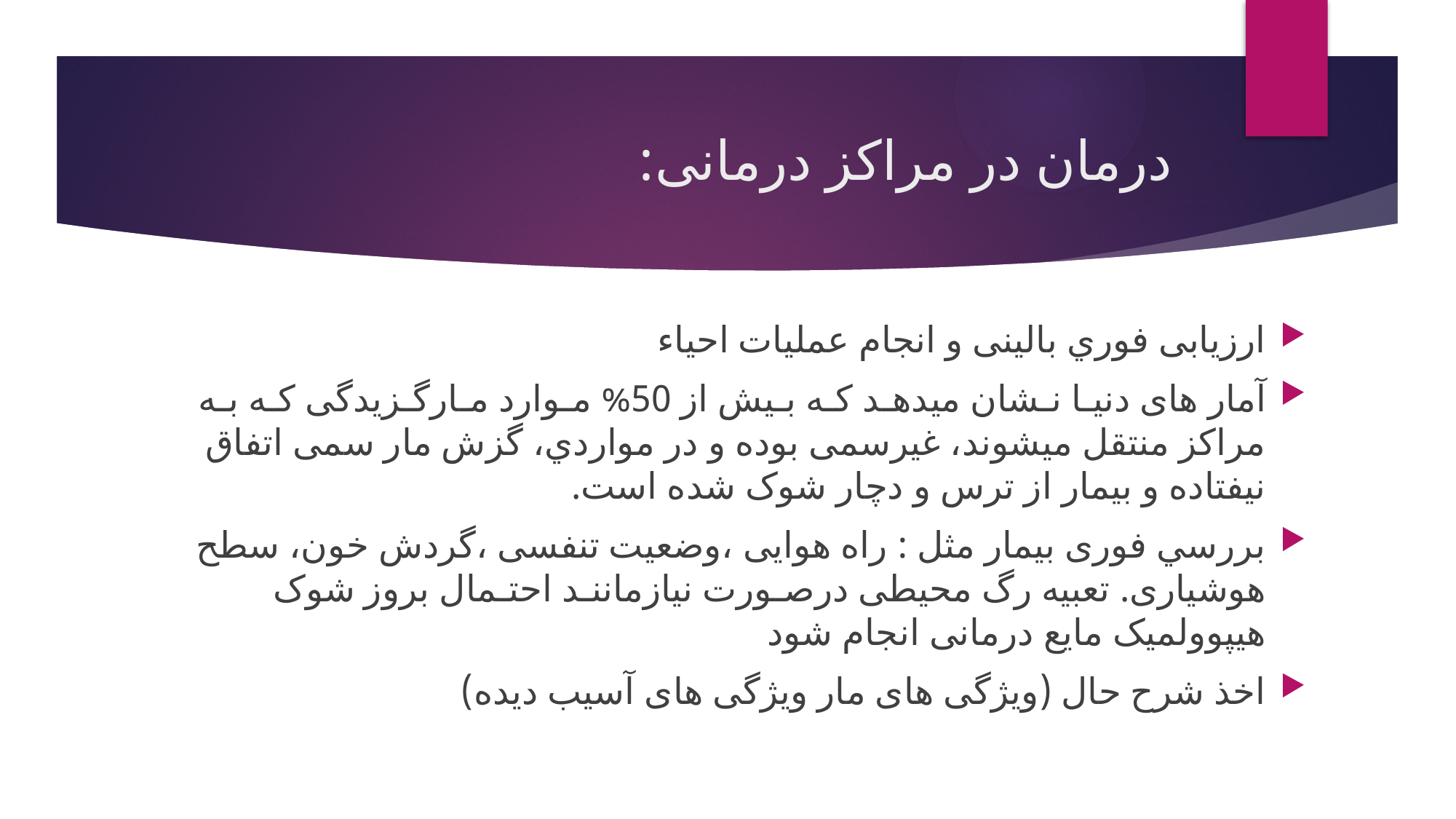

# درمان در مراکز درمانی:
ارزیابی فوري بالینی و انجام عمليات احياء
آمار های دنيـا نـشان میدهـد کـه بـیش از 50% مـوارد مـارگـزیدگی کـه بـه   مراکز منتقل میشوند، غیرسمی بوده و در مواردي، گزش مار سمی اتفاق نیفتاده و بیمار از ترس و دچار شوک شده است.
بررسي فوری بيمار مثل : راه هوایی ،وضعیت تنفسی ،گردش خون، سطح هوشیاری. تعبیه رگ محیطی درصـورت نیازماننـد احتـمال بروز شوک هیپوولمیک مایع درمانی انجام شود
اخذ شرح حال (ویژگی های مار ویژگی های آسیب دیده)